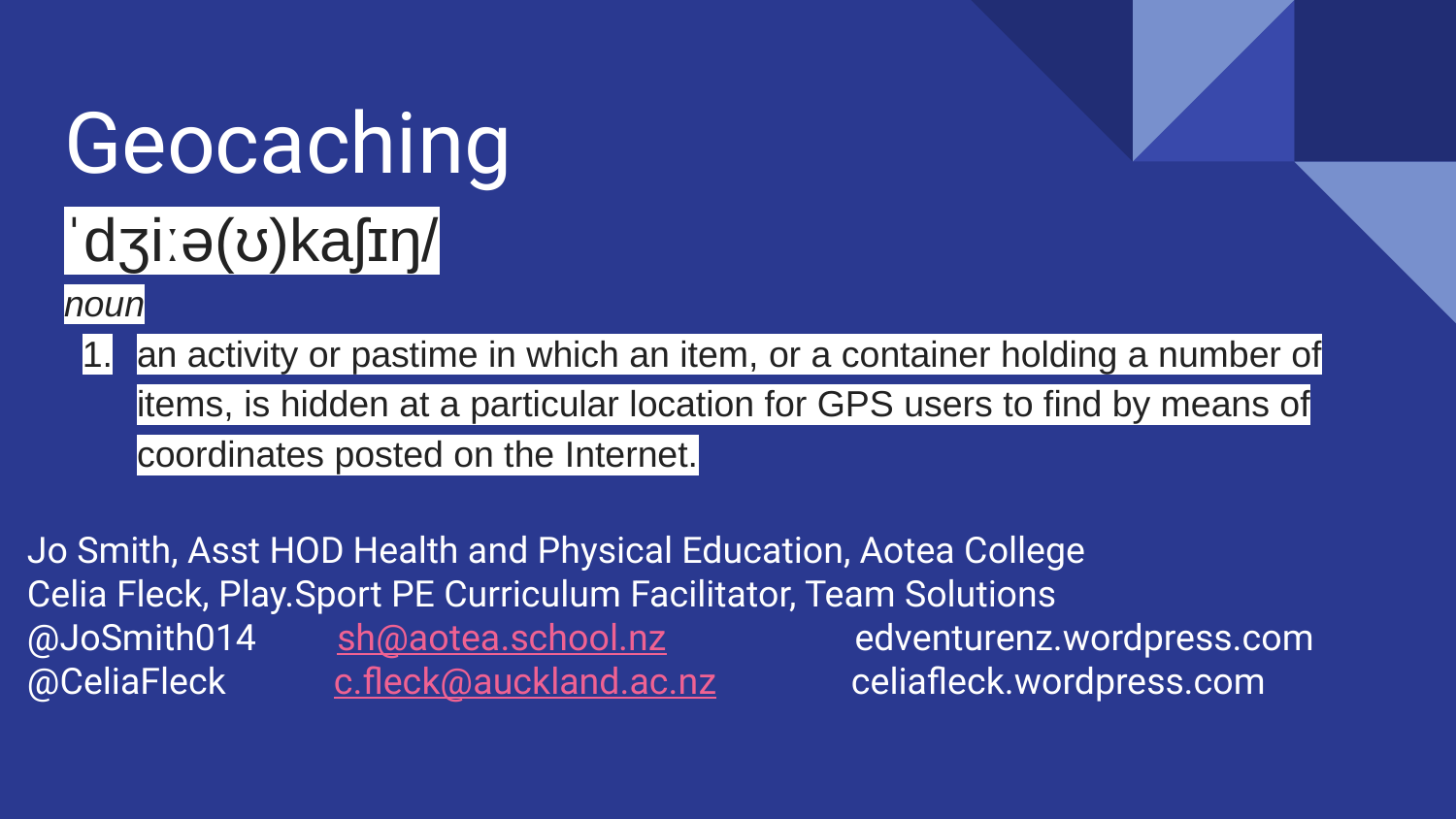

# Geocaching
ˈdʒiːə(ʊ)kaʃɪŋ/
noun
an activity or pastime in which an item, or a container holding a number of items, is hidden at a particular location for GPS users to find by means of coordinates posted on the Internet.
Jo Smith, Asst HOD Health and Physical Education, Aotea College
Celia Fleck, Play.Sport PE Curriculum Facilitator, Team Solutions
@JoSmith014         sh@aotea.school.nz                     edventurenz.wordpress.com
@CeliaFleck            c.fleck@auckland.ac.nz               celiafleck.wordpress.com